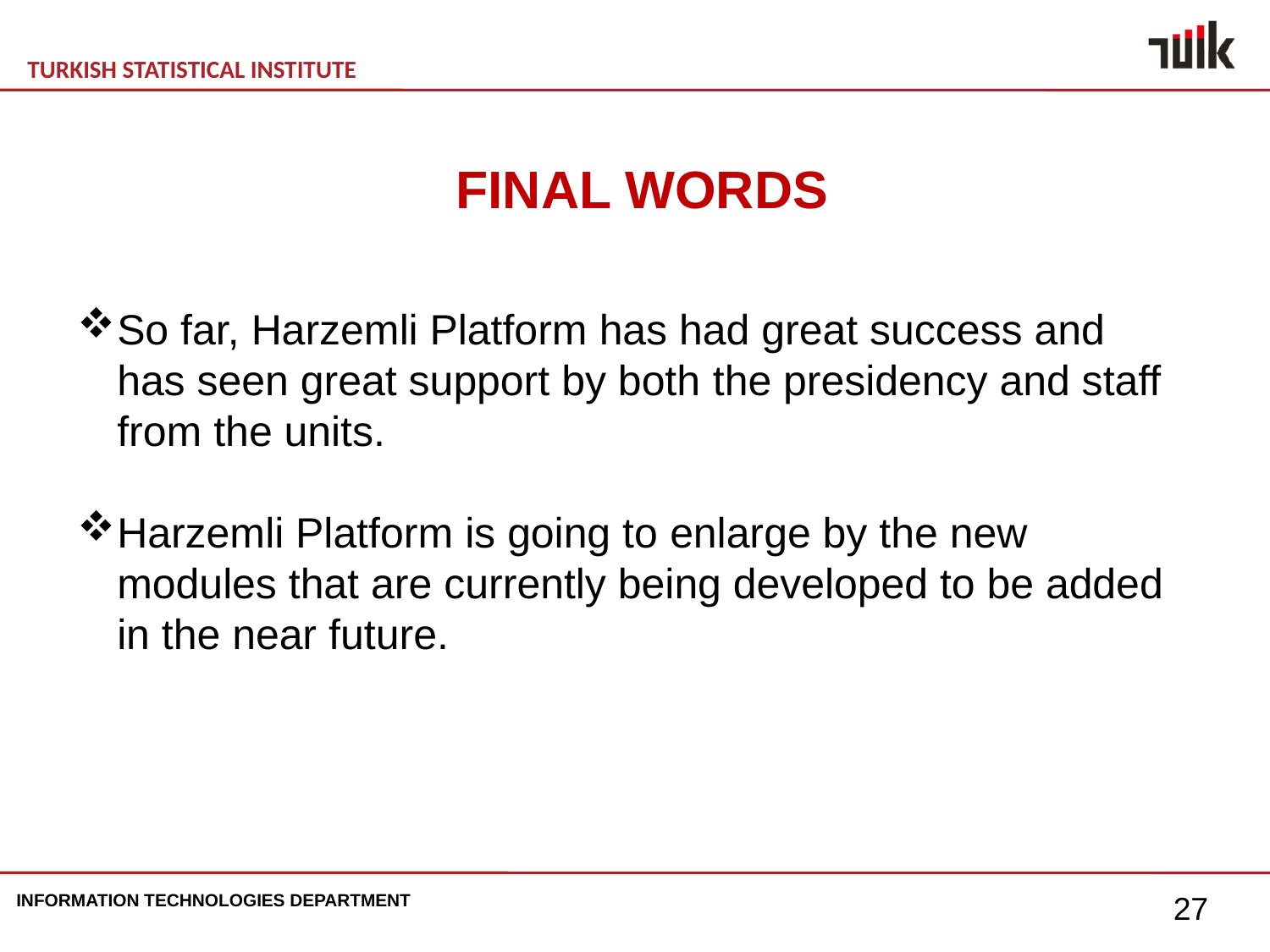

FINAL WORDS
So far, Harzemli Platform has had great success and has seen great support by both the presidency and staff from the units.

Harzemli Platform is going to enlarge by the new modules that are currently being developed to be added in the near future.